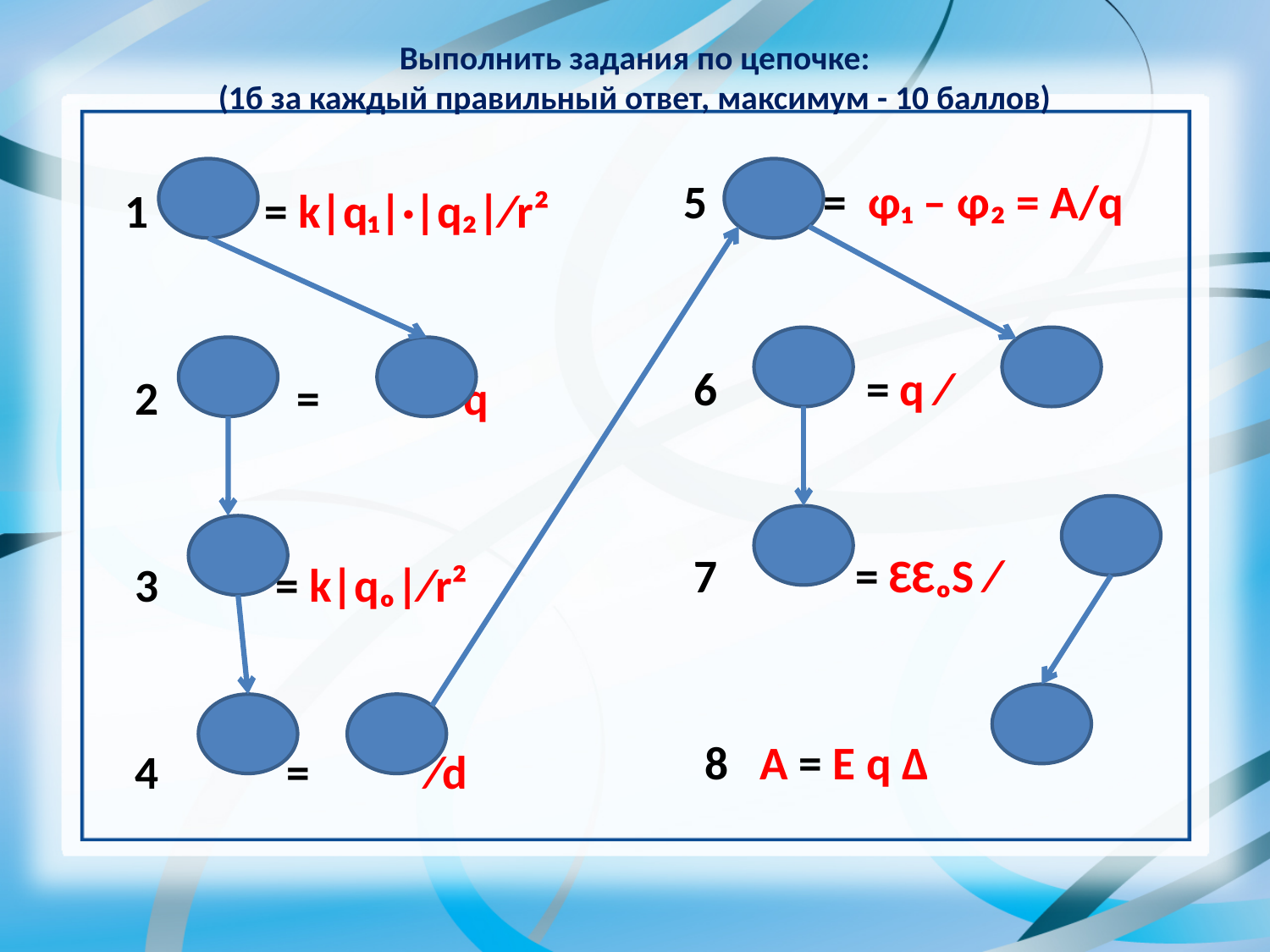

# Выполнить задания по цепочке: (1б за каждый правильный ответ, максимум - 10 баллов)

    1           = k|q₁|·|q₂|⁄r²

 2             =            ⁄q

 3           = k|qₒ|⁄r²

 4            =           ⁄d

5           =  φ₁ – φ₂ = A/q

 6              = q ⁄

 7             = ƐƐₒS ⁄

  8   А = Е q Δ